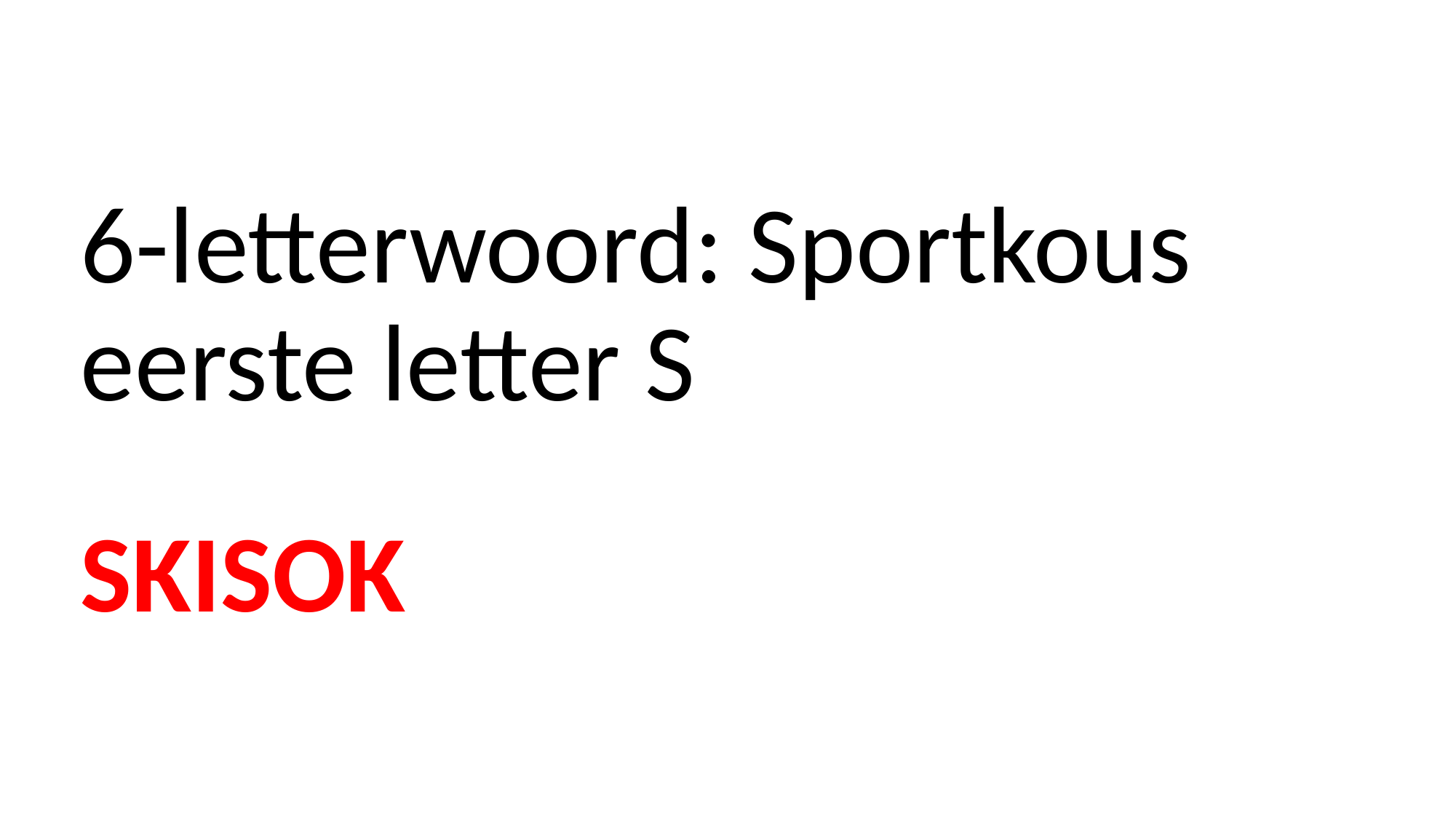

# 6-letterwoord: Sportkous eerste letter S
SKISOK